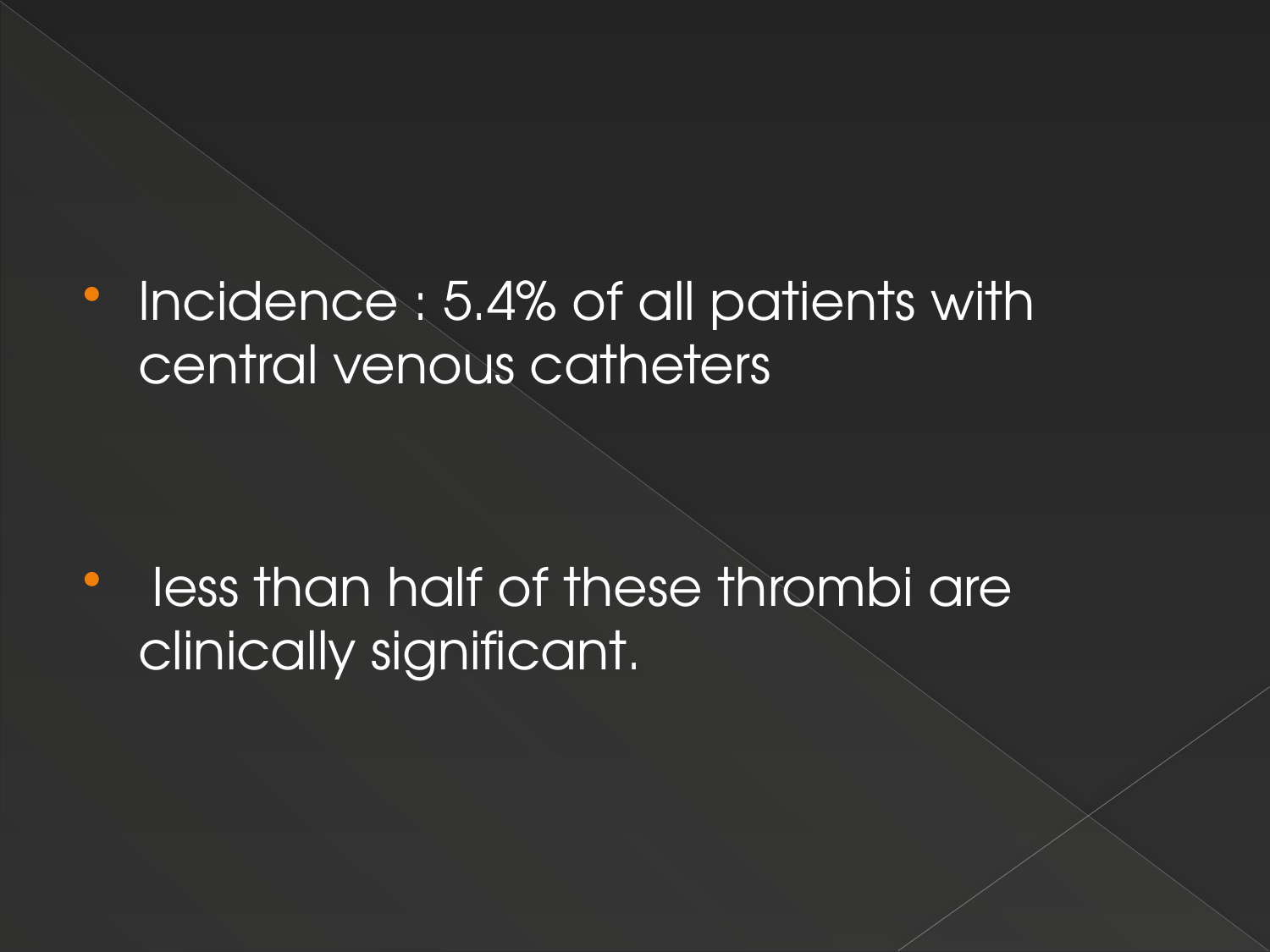

#
Incidence : 5.4% of all patients with central venous catheters

 less than half of these thrombi are clinically significant.